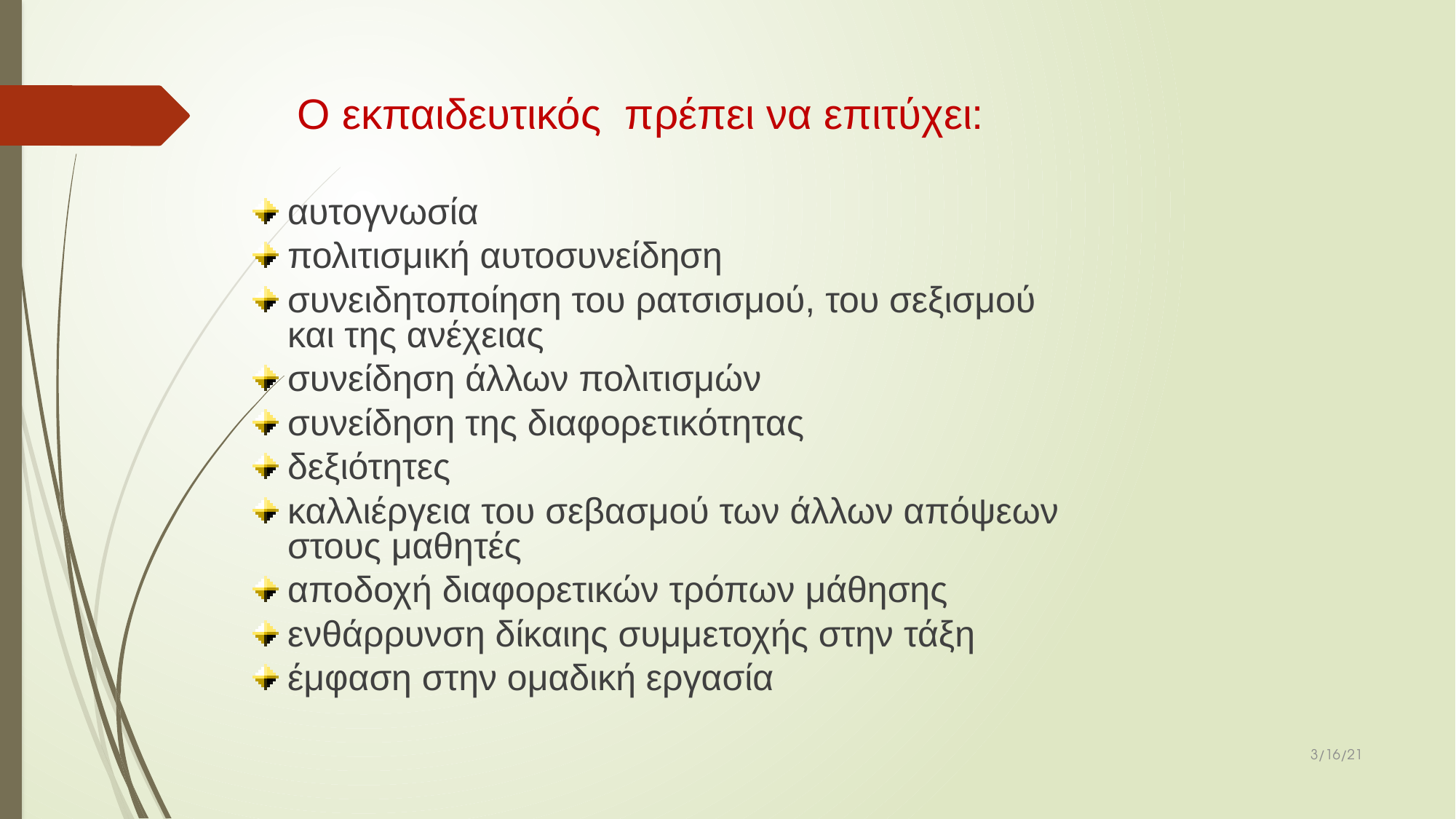

# Ο εκπαιδευτικός  πρέπει να επιτύχει:
αυτογνωσία
πολιτισμική αυτοσυνείδηση
συνειδητοποίηση του ρατσισμού, του σεξισμού και της ανέχειας
συνείδηση άλλων πολιτισμών
συνείδηση της διαφορετικότητας
δεξιότητες
καλλιέργεια του σεβασμού των άλλων απόψεων στους μαθητές
αποδοχή διαφορετικών τρόπων μάθησης
ενθάρρυνση δίκαιης συμμετοχής στην τάξη
έμφαση στην ομαδική εργασία
3/16/21